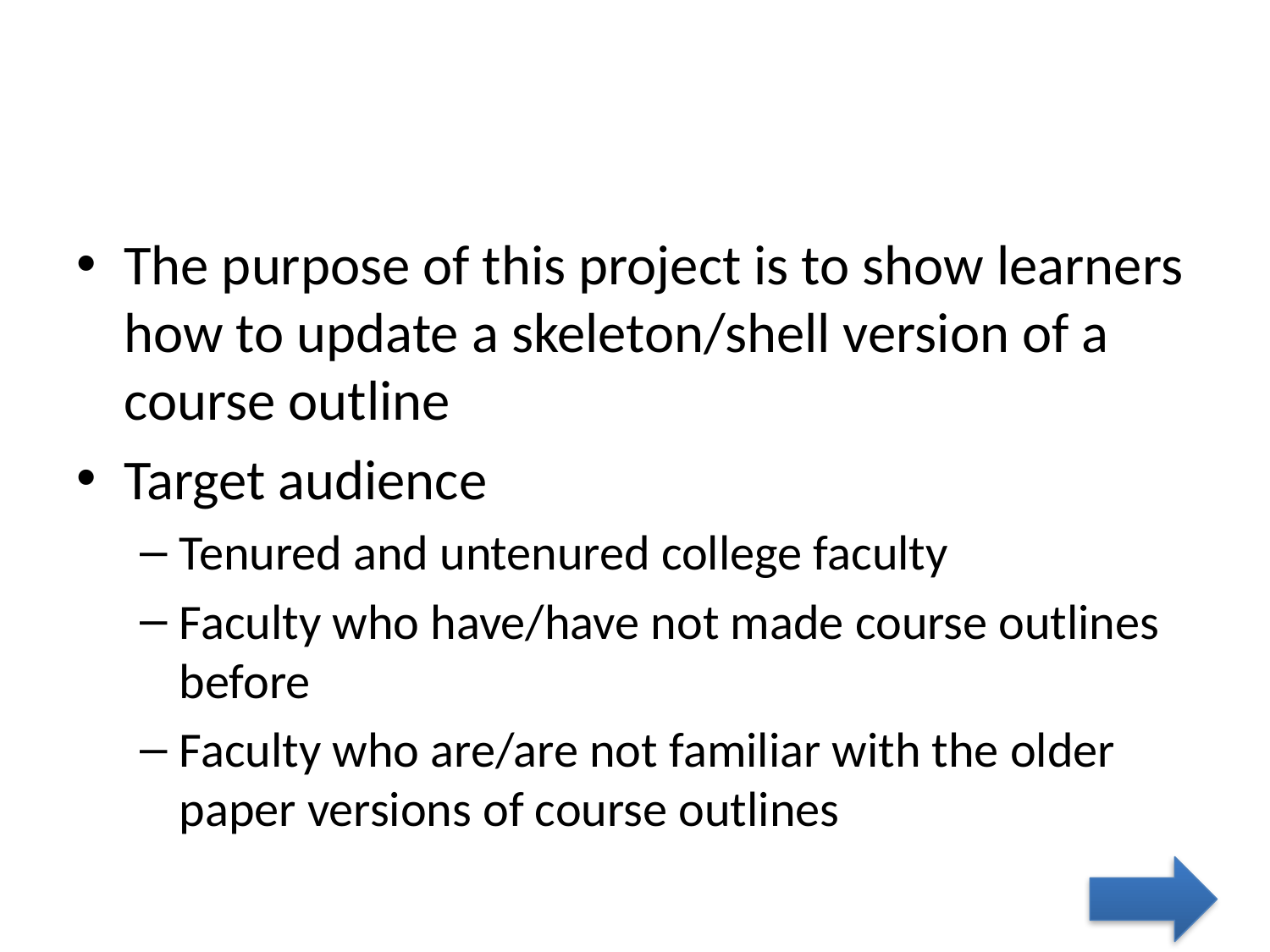

#
The purpose of this project is to show learners how to update a skeleton/shell version of a course outline
Target audience
Tenured and untenured college faculty
Faculty who have/have not made course outlines before
Faculty who are/are not familiar with the older paper versions of course outlines